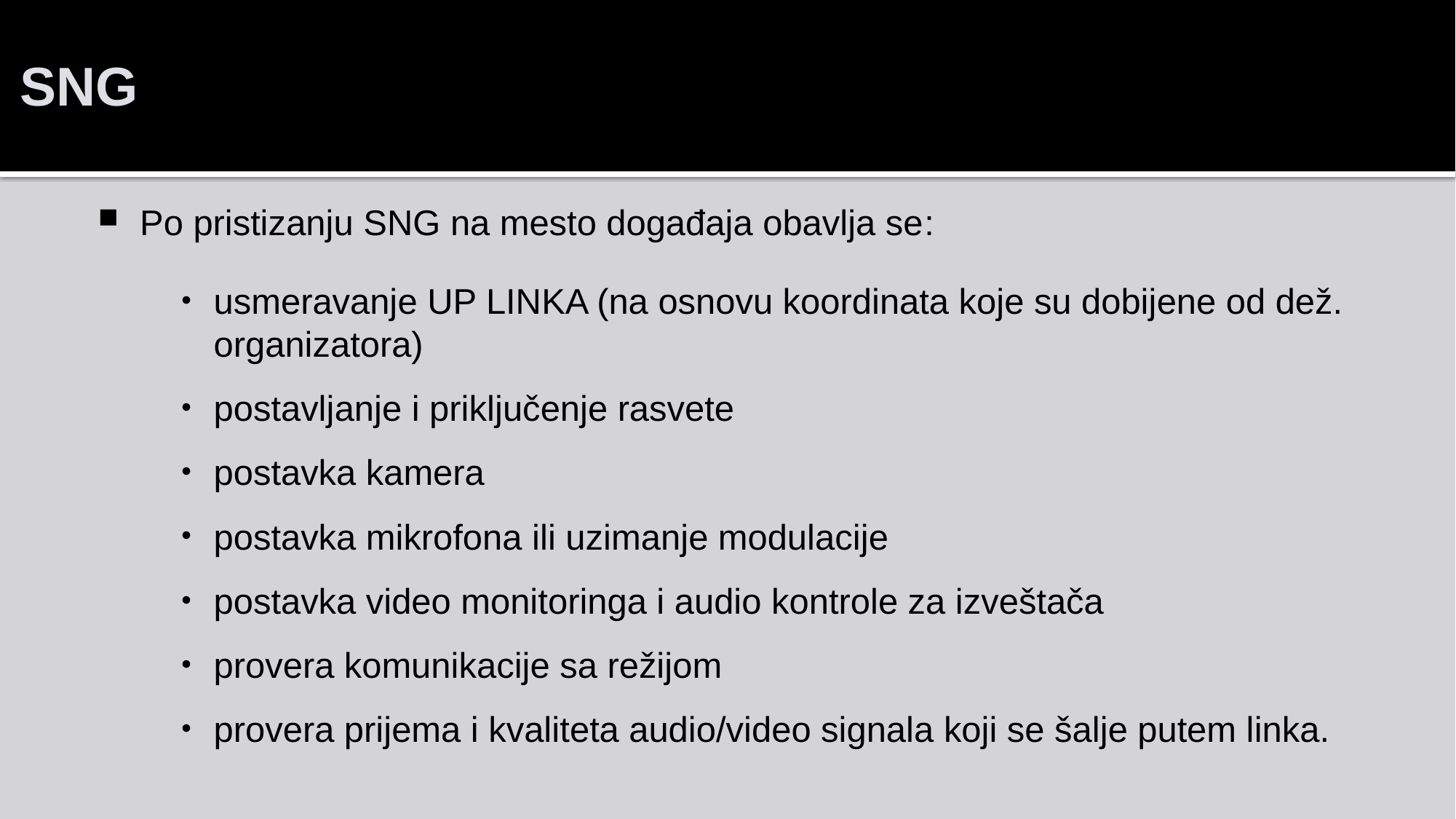

# SNG

Po pristizanju SNG na mesto događaja obavlja se:

usmeravanje UP LINKA (na osnovu koordinata koje su dobijene od dež. organizatora)
postavljanje i priključenje rasvete
postavka kamera
postavka mikrofona ili uzimanje modulacije
postavka video monitoringa i audio kontrole za izveštača
provera komunikacije sa režijom
provera prijema i kvaliteta audio/video signala koji se šalje putem linka.